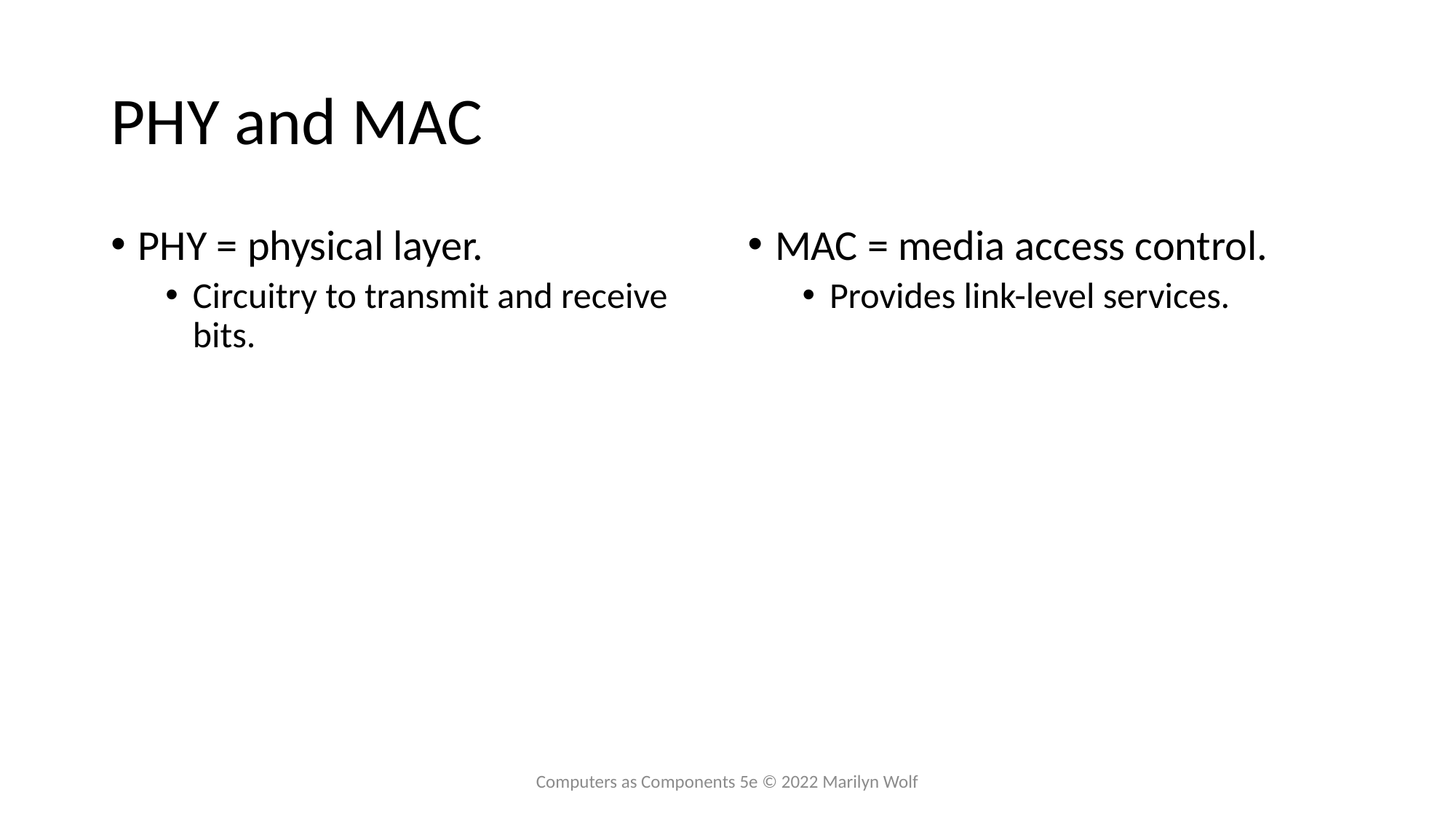

# PHY and MAC
PHY = physical layer.
Circuitry to transmit and receive bits.
MAC = media access control.
Provides link-level services.
Computers as Components 5e © 2022 Marilyn Wolf